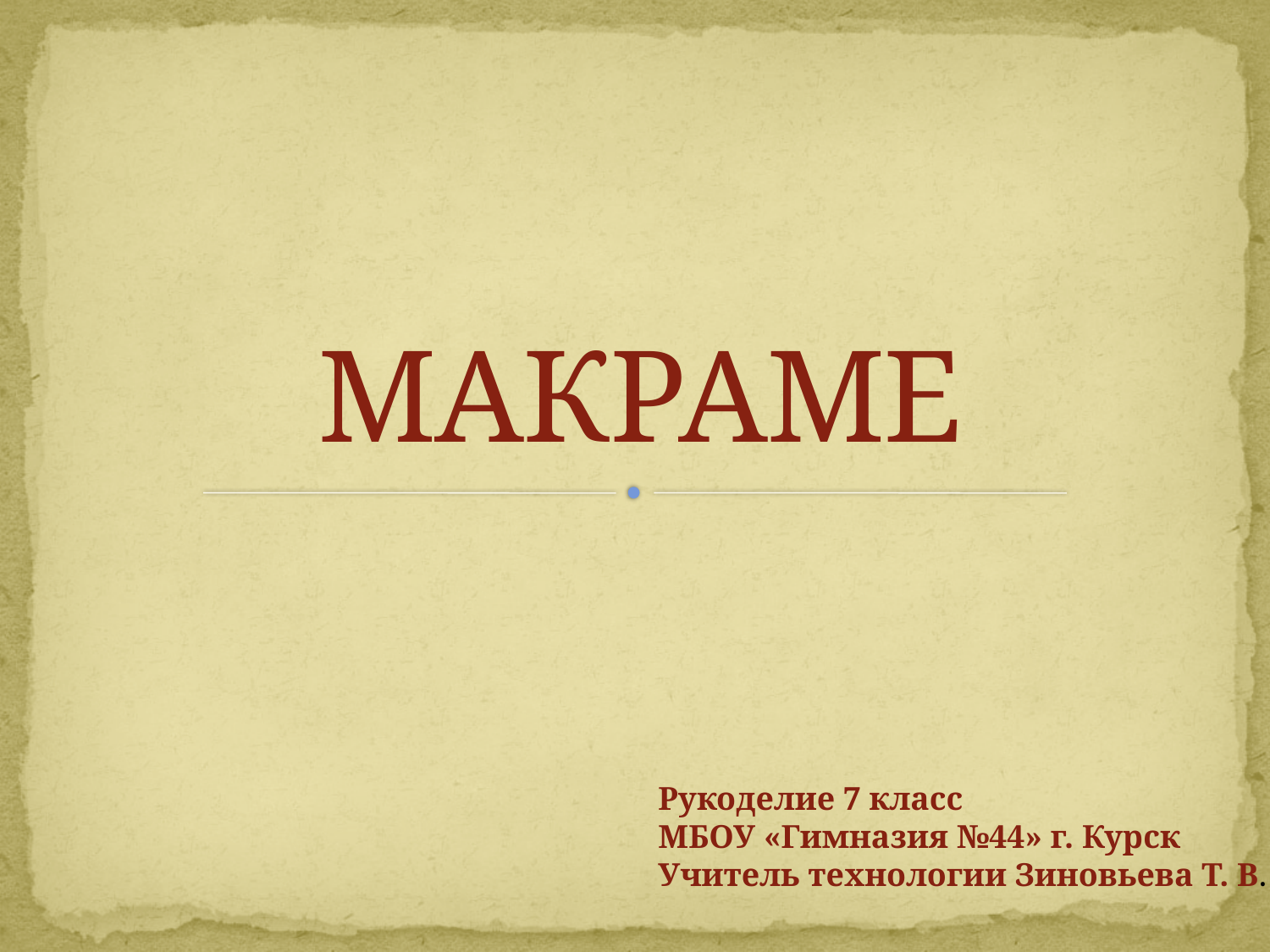

# МАКРАМЕ
Рукоделие 7 класс
МБОУ «Гимназия №44» г. Курск
Учитель технологии Зиновьева Т. В.